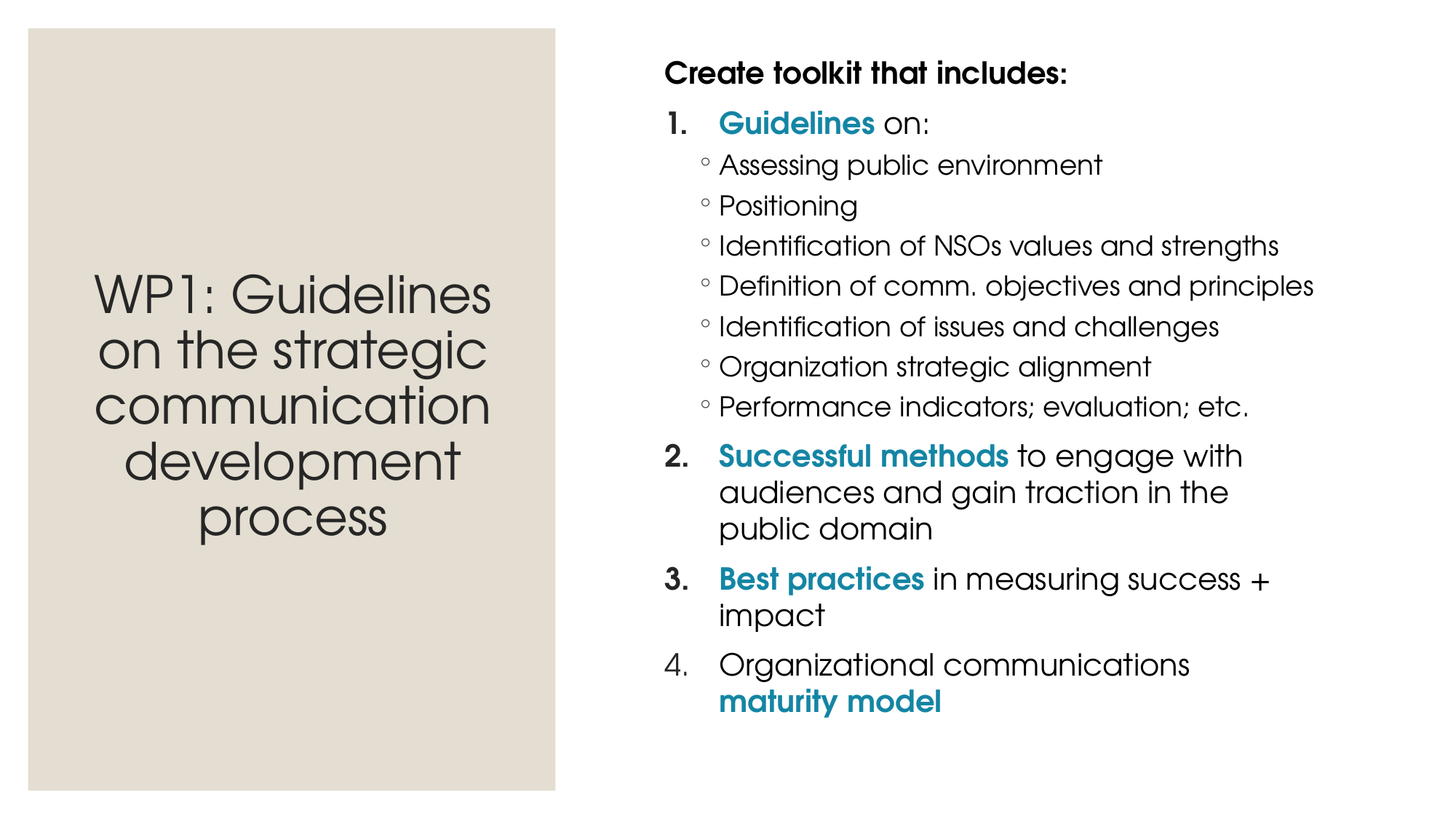

Create toolkit that includes:
Guidelines on:
Assessing public environment
Positioning
Identification of NSOs values and strengths
Definition of comm. objectives and principles
Identification of issues and challenges
Organization strategic alignment
Performance indicators; evaluation; etc.
Successful methods to engage with audiences and gain traction in the public domain
Best practices in measuring success + impact
Organizational communications maturity model

# WP1: Guidelines on the strategic communication development process